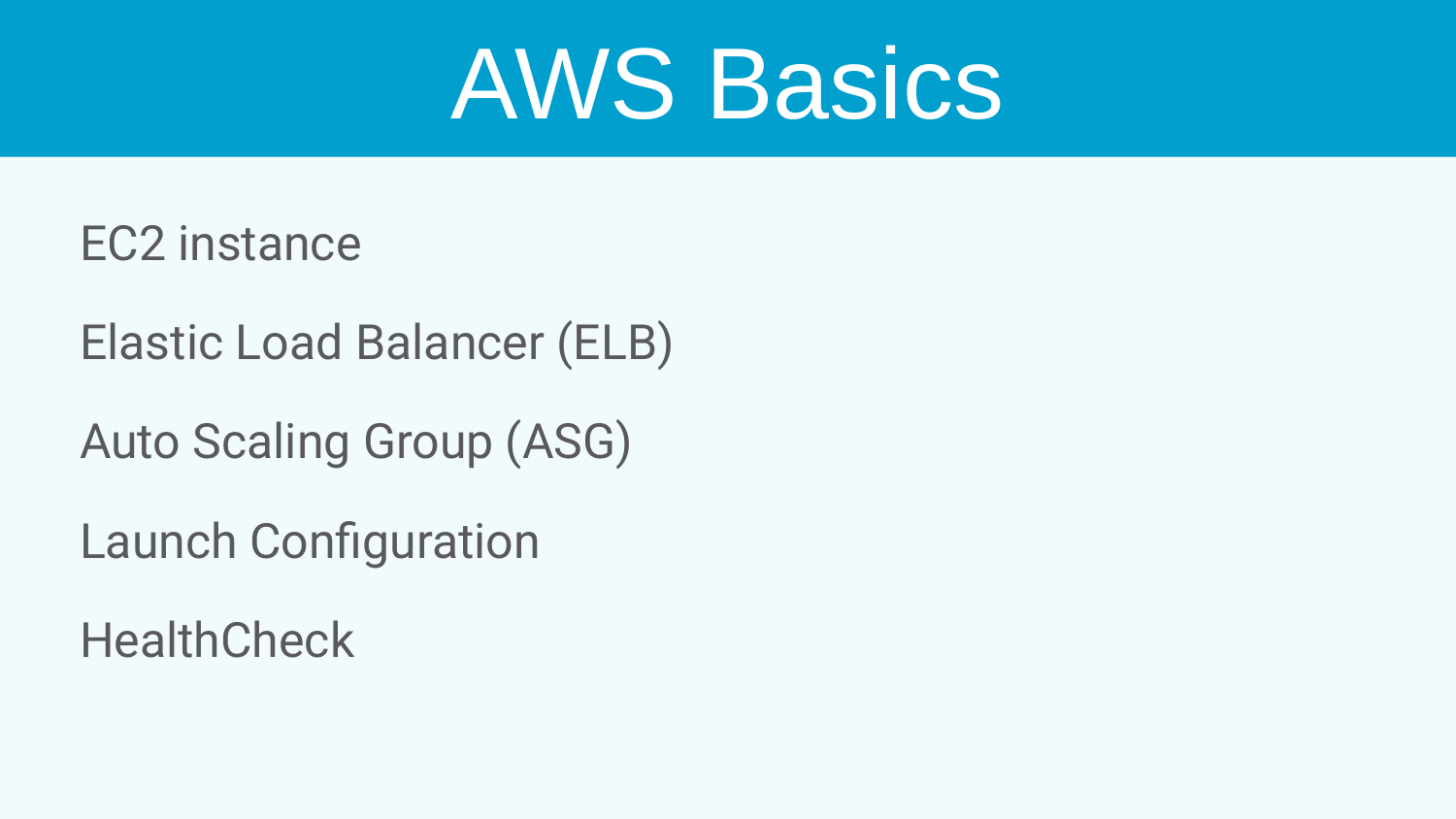

AWS Basics

EC2 instance
Elastic Load Balancer (ELB)
Auto Scaling Group (ASG)
Launch Configuration
HealthCheck